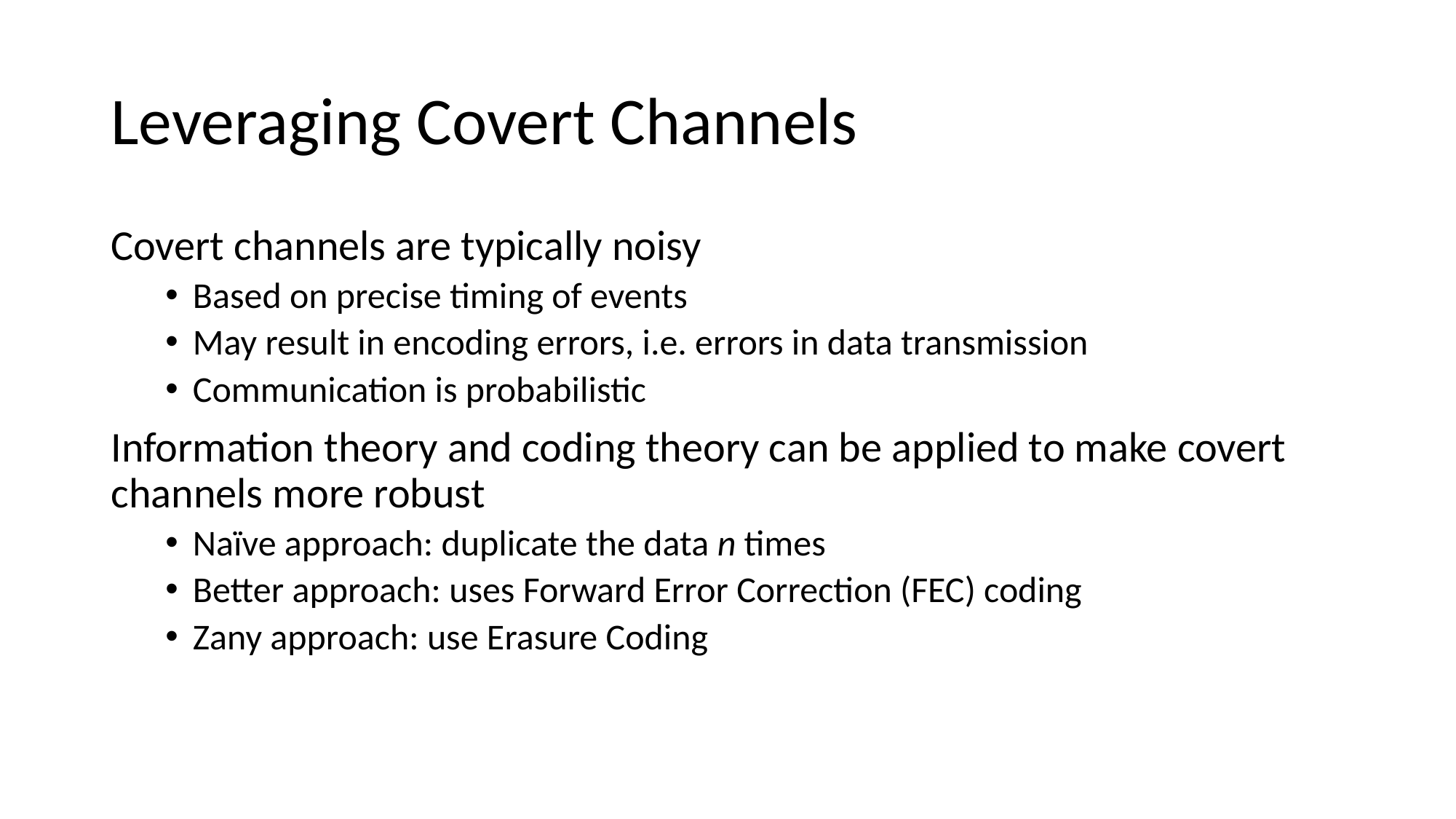

# Leveraging Covert Channels
Covert channels are typically noisy
Based on precise timing of events
May result in encoding errors, i.e. errors in data transmission
Communication is probabilistic
Information theory and coding theory can be applied to make covert channels more robust
Naïve approach: duplicate the data n times
Better approach: uses Forward Error Correction (FEC) coding
Zany approach: use Erasure Coding